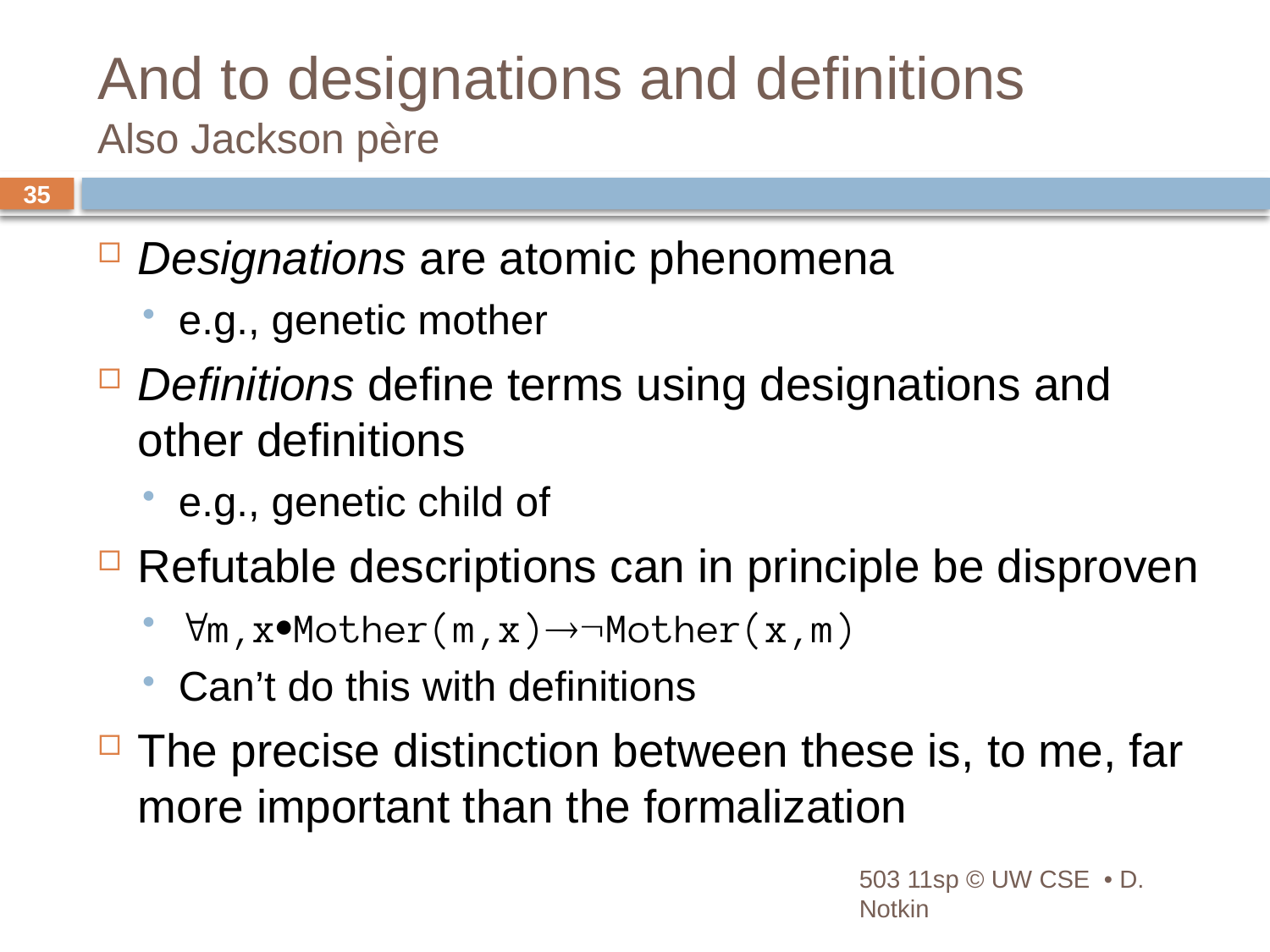

# And to designations and definitions Also Jackson père
35
Designations are atomic phenomena
e.g., genetic mother
Definitions define terms using designations and other definitions
e.g., genetic child of
Refutable descriptions can in principle be disproven
∀m,x•Mother(m,x)→¬Mother(x,m)
Can’t do this with definitions
The precise distinction between these is, to me, far more important than the formalization
503 11sp © UW CSE  • D. Notkin